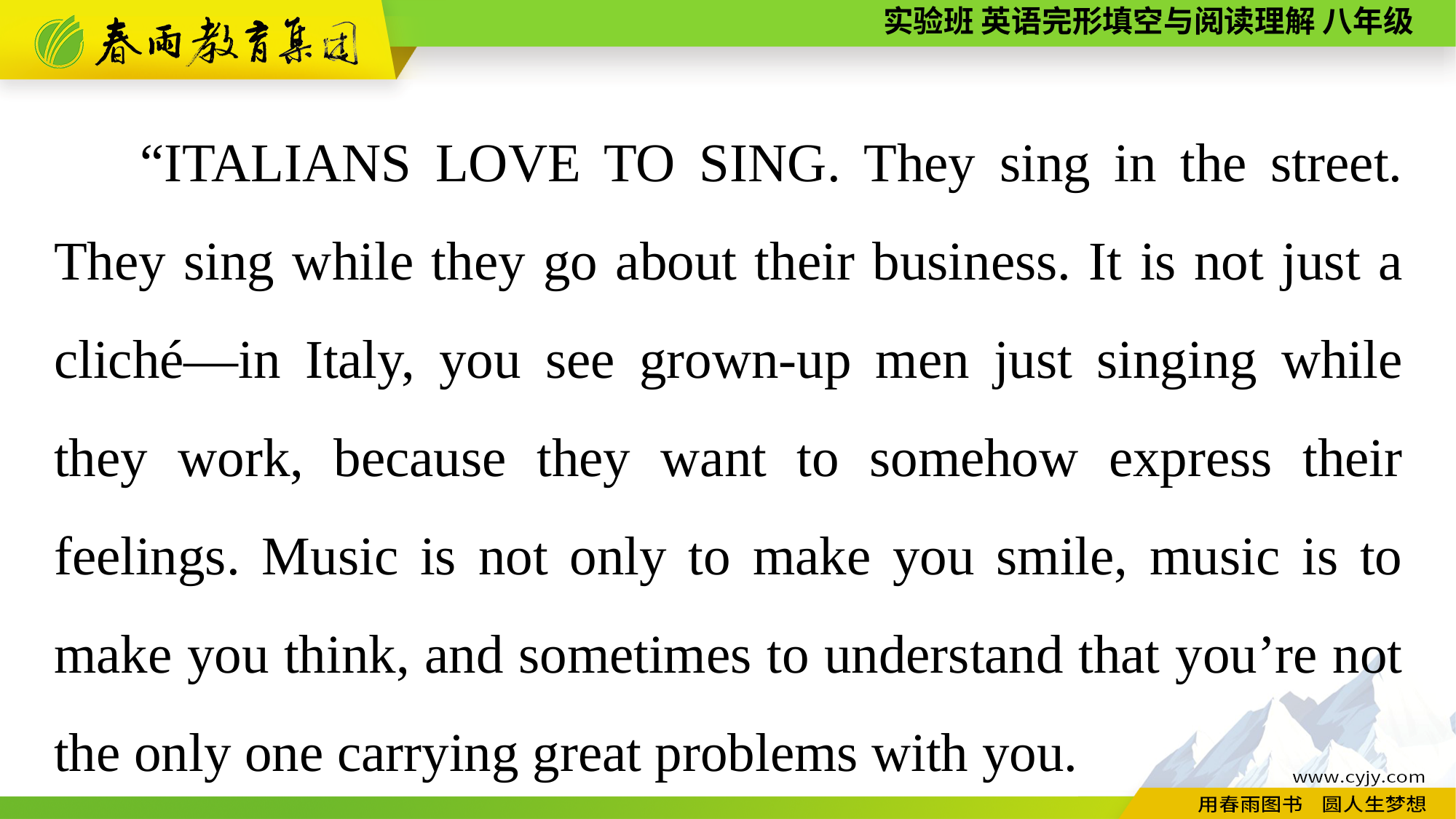

“ITALIANS LOVE TO SING. They sing in the street. They sing while they go about their business. It is not just a cliché—in Italy, you see grown-up men just singing while they work, because they want to somehow express their feelings. Music is not only to make you smile, music is to make you think, and sometimes to understand that you’re not the only one carrying great problems with you.